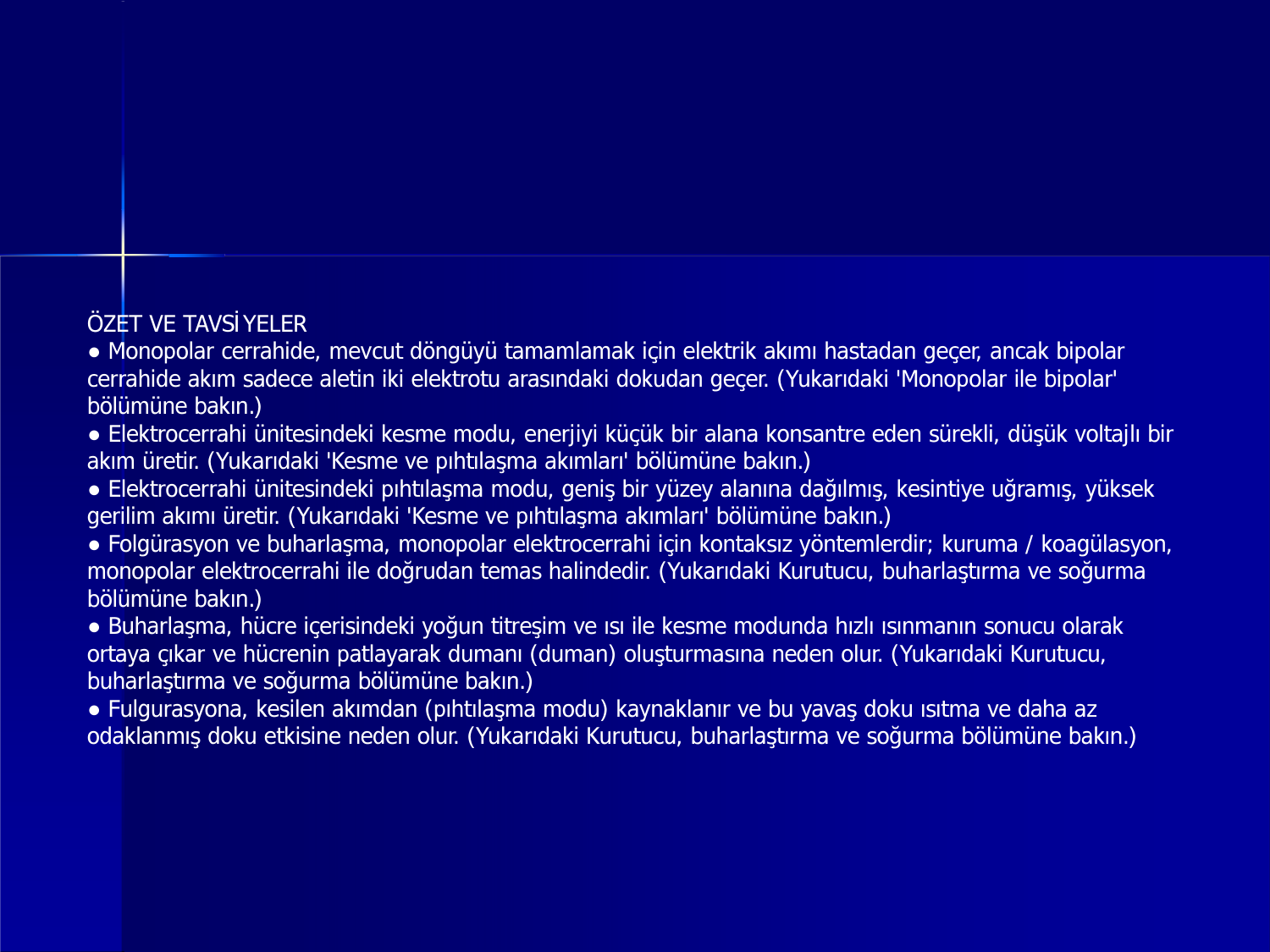

ÖZET VE TAVSİYELER
● Monopolar cerrahide, mevcut döngüyü tamamlamak için elektrik akımı hastadan geçer, ancak bipolar cerrahide akım sadece aletin iki elektrotu arasındaki dokudan geçer. (Yukarıdaki 'Monopolar ile bipolar' bölümüne bakın.)
● Elektrocerrahi ünitesindeki kesme modu, enerjiyi küçük bir alana konsantre eden sürekli, düşük voltajlı bir akım üretir. (Yukarıdaki 'Kesme ve pıhtılaşma akımları' bölümüne bakın.)
● Elektrocerrahi ünitesindeki pıhtılaşma modu, geniş bir yüzey alanına dağılmış, kesintiye uğramış, yüksek gerilim akımı üretir. (Yukarıdaki 'Kesme ve pıhtılaşma akımları' bölümüne bakın.)
● Folgürasyon ve buharlaşma, monopolar elektrocerrahi için kontaksız yöntemlerdir; kuruma / koagülasyon, monopolar elektrocerrahi ile doğrudan temas halindedir. (Yukarıdaki Kurutucu, buharlaştırma ve soğurma bölümüne bakın.)
● Buharlaşma, hücre içerisindeki yoğun titreşim ve ısı ile kesme modunda hızlı ısınmanın sonucu olarak ortaya çıkar ve hücrenin patlayarak dumanı (duman) oluşturmasına neden olur. (Yukarıdaki Kurutucu, buharlaştırma ve soğurma bölümüne bakın.)
● Fulgurasyona, kesilen akımdan (pıhtılaşma modu) kaynaklanır ve bu yavaş doku ısıtma ve daha az odaklanmış doku etkisine neden olur. (Yukarıdaki Kurutucu, buharlaştırma ve soğurma bölümüne bakın.)